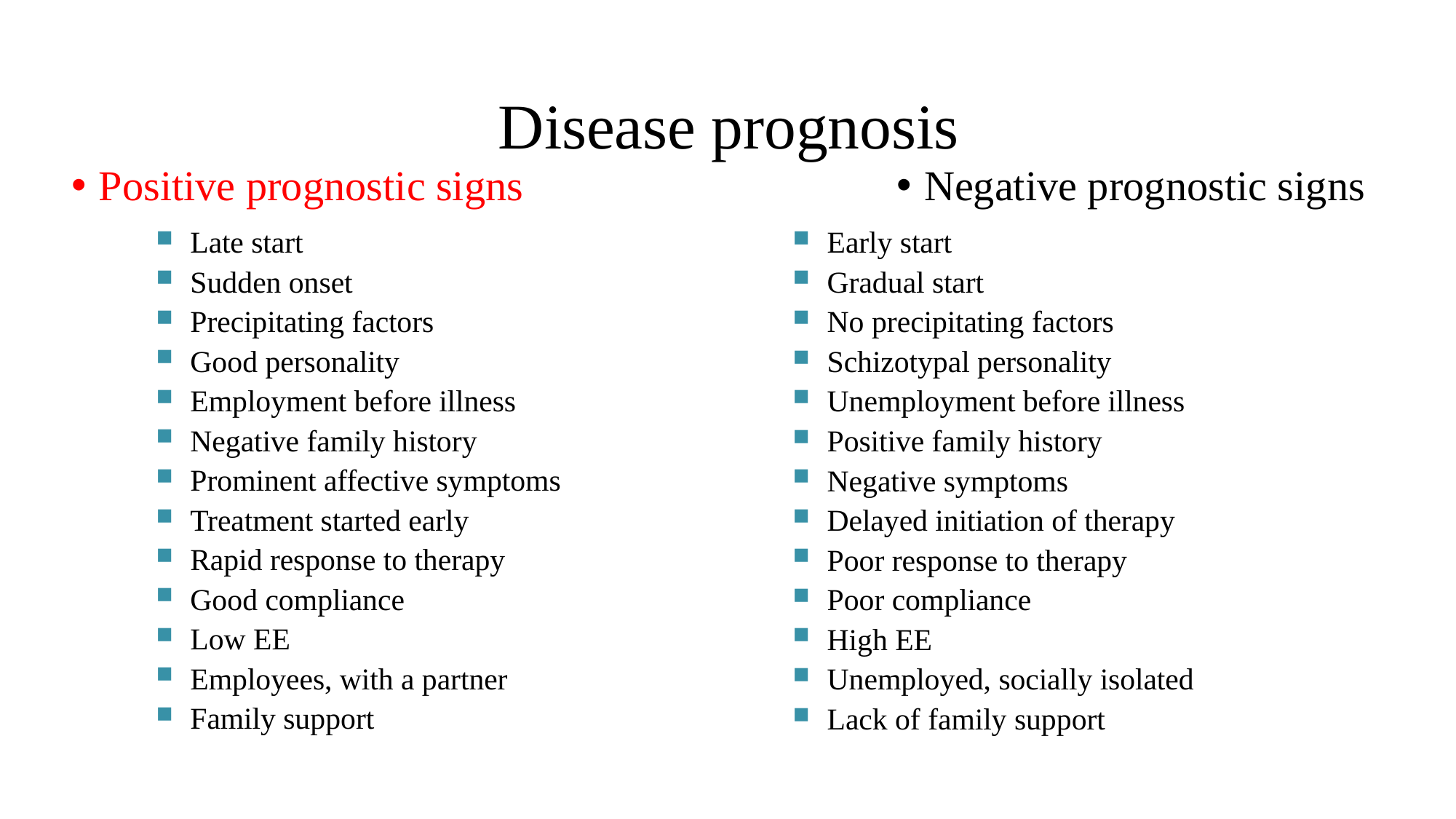

# Disease prognosis
Positive prognostic signs
Negative prognostic signs
Late start
Sudden onset
Precipitating factors
Good personality
Employment before illness
Negative family history
Prominent affective symptoms
Treatment started early
Rapid response to therapy
Good compliance
Low EE
Employees, with a partner
Family support
Early start
Gradual start
No precipitating factors
Schizotypal personality
Unemployment before illness
Positive family history
Negative symptoms
Delayed initiation of therapy
Poor response to therapy
Poor compliance
High EE
Unemployed, socially isolated
Lack of family support